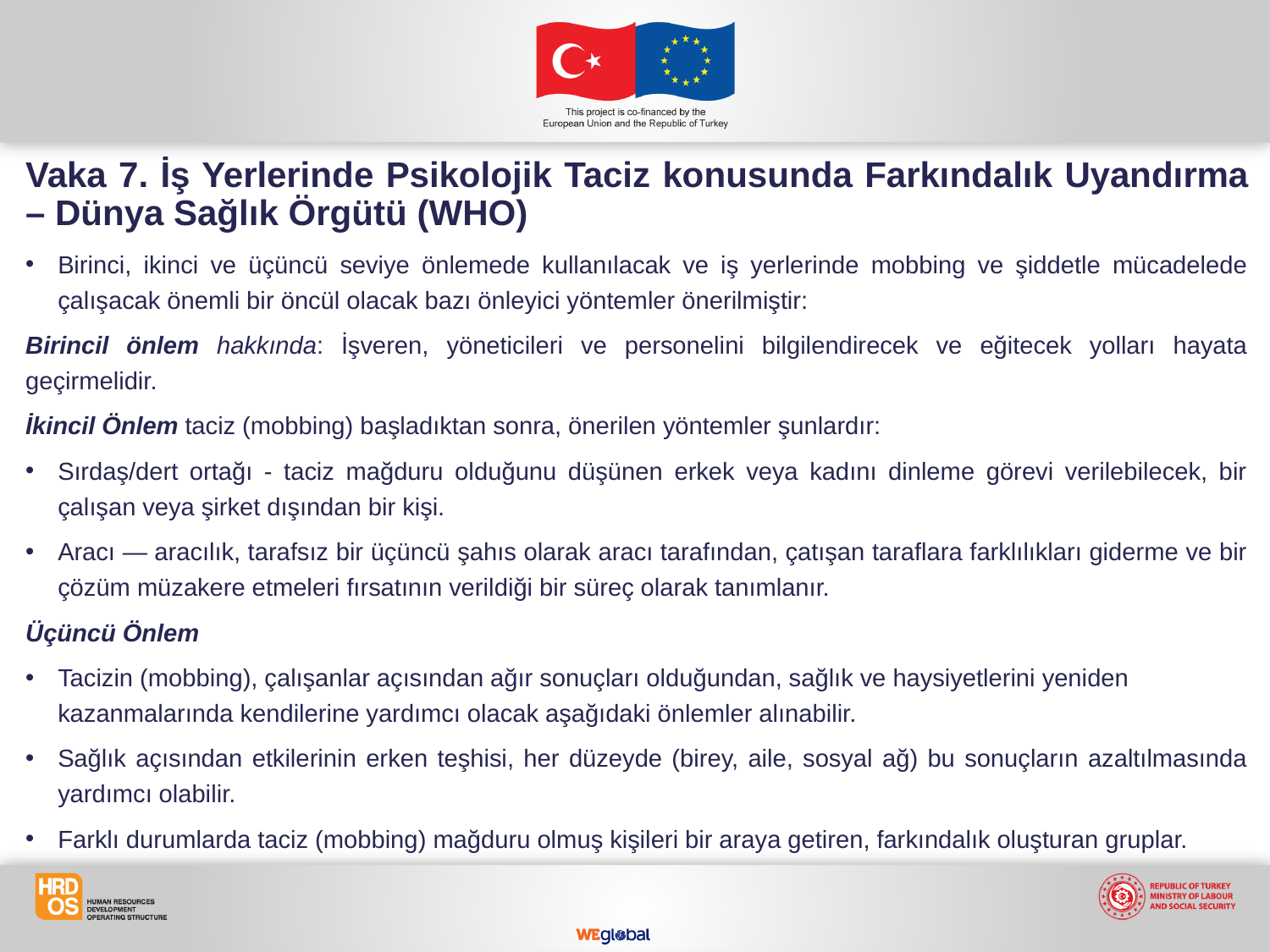

Vaka 7. İş Yerlerinde Psikolojik Taciz konusunda Farkındalık Uyandırma – Dünya Sağlık Örgütü (WHO)
Birinci, ikinci ve üçüncü seviye önlemede kullanılacak ve iş yerlerinde mobbing ve şiddetle mücadelede çalışacak önemli bir öncül olacak bazı önleyici yöntemler önerilmiştir:
Birincil önlem hakkında: İşveren, yöneticileri ve personelini bilgilendirecek ve eğitecek yolları hayata geçirmelidir.
İkincil Önlem taciz (mobbing) başladıktan sonra, önerilen yöntemler şunlardır:
Sırdaş/dert ortağı - taciz mağduru olduğunu düşünen erkek veya kadını dinleme görevi verilebilecek, bir çalışan veya şirket dışından bir kişi.
Aracı — aracılık, tarafsız bir üçüncü şahıs olarak aracı tarafından, çatışan taraflara farklılıkları giderme ve bir çözüm müzakere etmeleri fırsatının verildiği bir süreç olarak tanımlanır.
Üçüncü Önlem
Tacizin (mobbing), çalışanlar açısından ağır sonuçları olduğundan, sağlık ve haysiyetlerini yeniden kazanmalarında kendilerine yardımcı olacak aşağıdaki önlemler alınabilir.
Sağlık açısından etkilerinin erken teşhisi, her düzeyde (birey, aile, sosyal ağ) bu sonuçların azaltılmasında yardımcı olabilir.
Farklı durumlarda taciz (mobbing) mağduru olmuş kişileri bir araya getiren, farkındalık oluşturan gruplar.